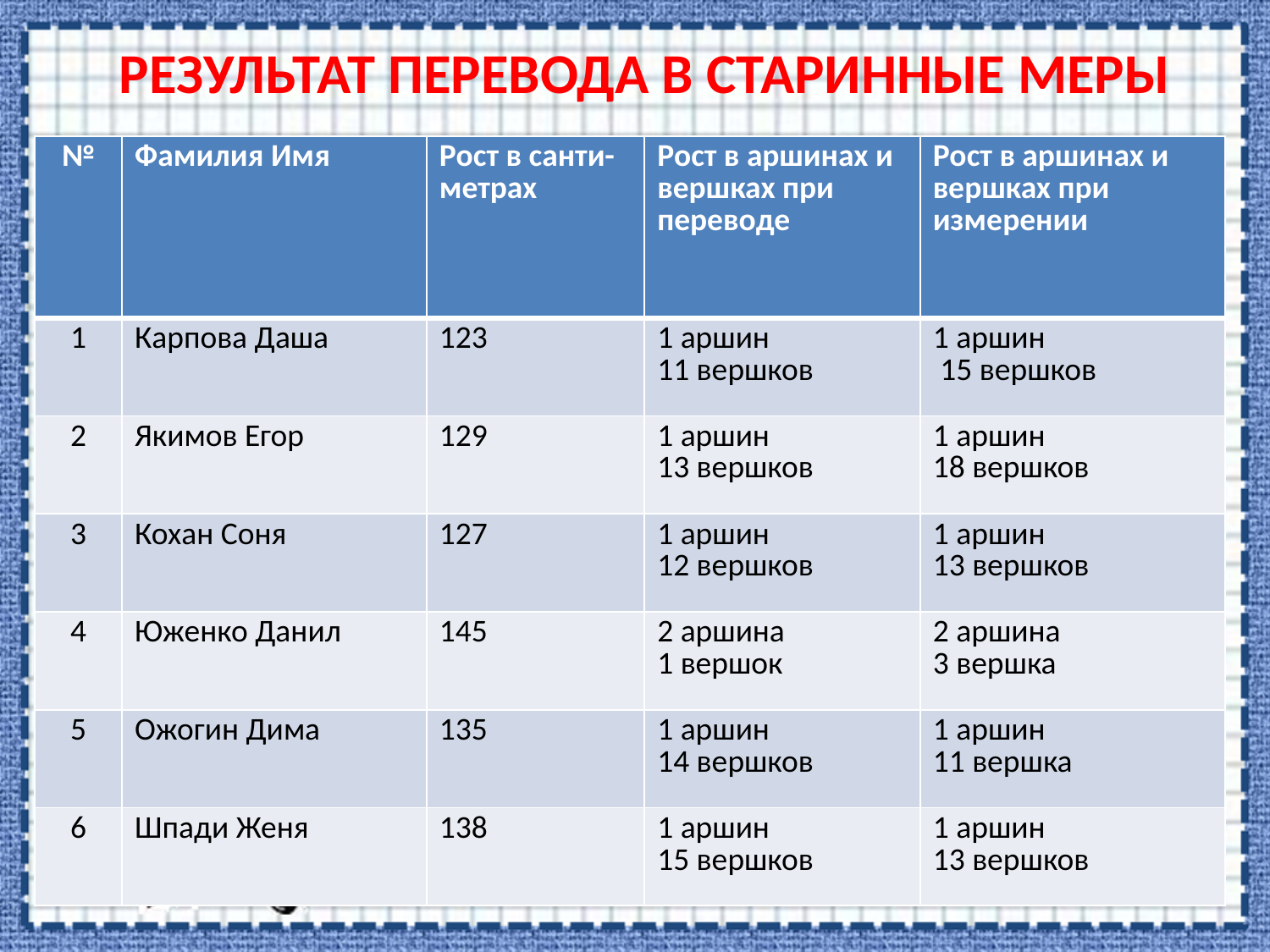

# Результат перевода в старинные меры
| № | Фамилия Имя | Рост в санти- метрах | Рост в аршинах и вершках при переводе | Рост в аршинах и вершках при измерении |
| --- | --- | --- | --- | --- |
| 1 | Карпова Даша | 123 | 1 аршин 11 вершков | 1 аршин 15 вершков |
| 2 | Якимов Егор | 129 | 1 аршин 13 вершков | 1 аршин 18 вершков |
| 3 | Кохан Соня | 127 | 1 аршин 12 вершков | 1 аршин 13 вершков |
| 4 | Юженко Данил | 145 | 2 аршина 1 вершок | 2 аршина 3 вершка |
| 5 | Ожогин Дима | 135 | 1 аршин 14 вершков | 1 аршин 11 вершка |
| 6 | Шпади Женя | 138 | 1 аршин 15 вершков | 1 аршин 13 вершков |